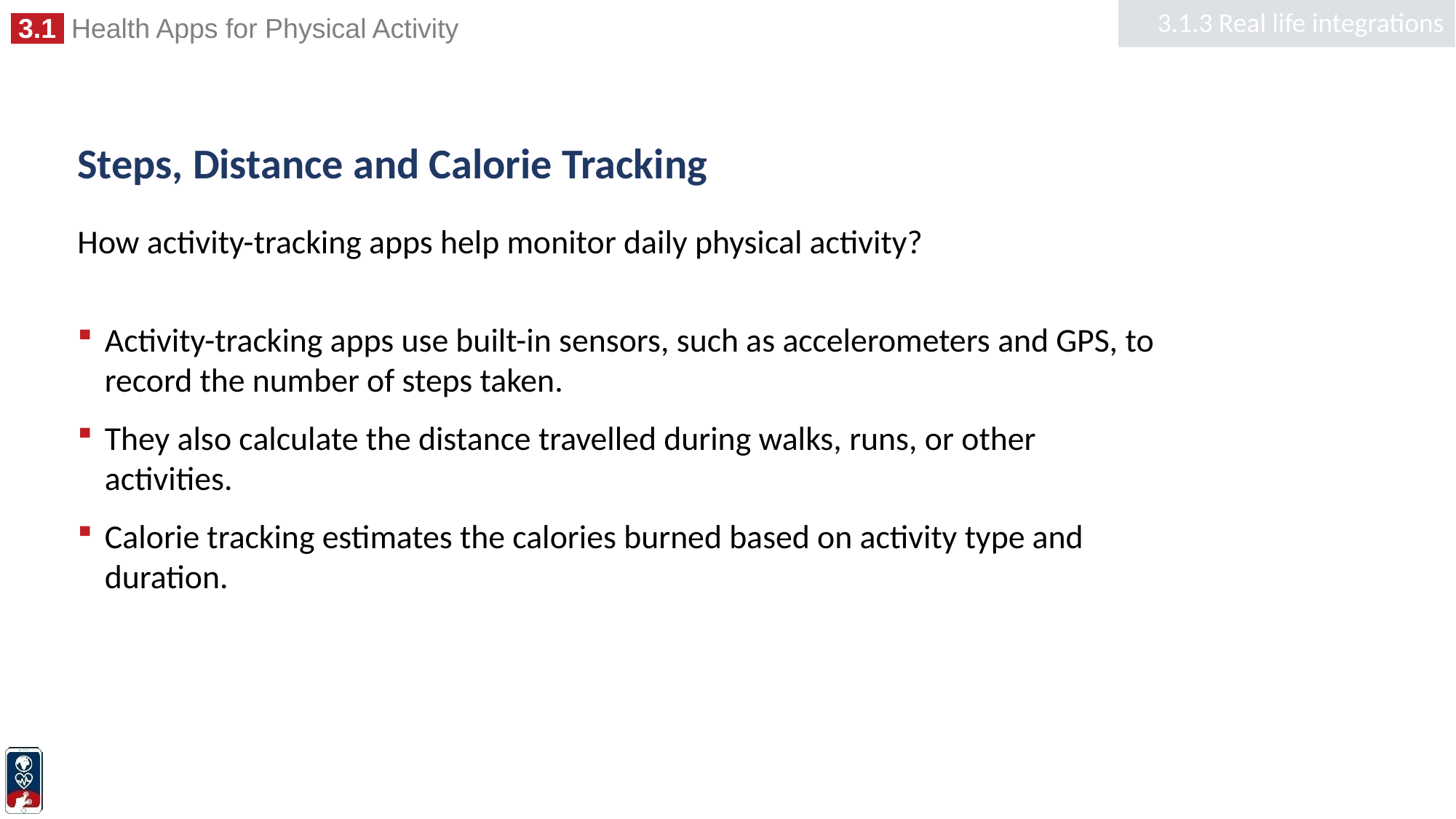

3.1.3 Real life integrations
# Steps, Distance and Calorie Tracking
How activity-tracking apps help monitor daily physical activity?
Activity-tracking apps use built-in sensors, such as accelerometers and GPS, to record the number of steps taken.
They also calculate the distance travelled during walks, runs, or other activities.
Calorie tracking estimates the calories burned based on activity type and duration.